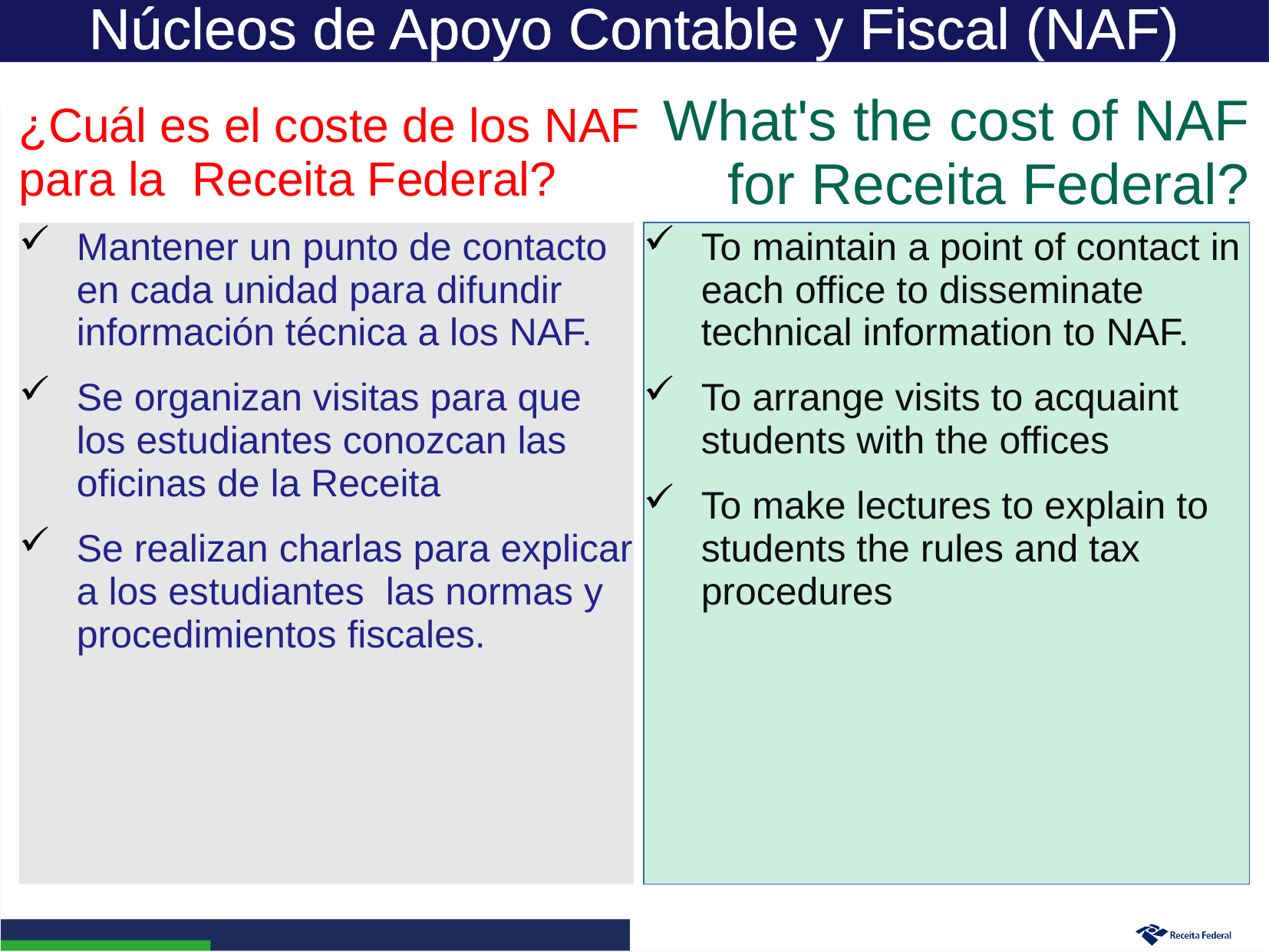

Núcleos de Apoyo Contable y Fiscal (NAF)
What's the cost of NAF for Receita Federal?
# ¿Cuál es el coste de los NAF para la  Receita Federal?
Mantener un punto de contacto en cada unidad para difundir información técnica a los NAF.
Se organizan visitas para que los estudiantes conozcan las oficinas de la Receita
Se realizan charlas para explicar a los estudiantes  las normas y procedimientos fiscales.
To maintain a point of contact in each office to disseminate technical information to NAF.
To arrange visits to acquaint students with the offices
To make lectures to explain to students the rules and tax procedures